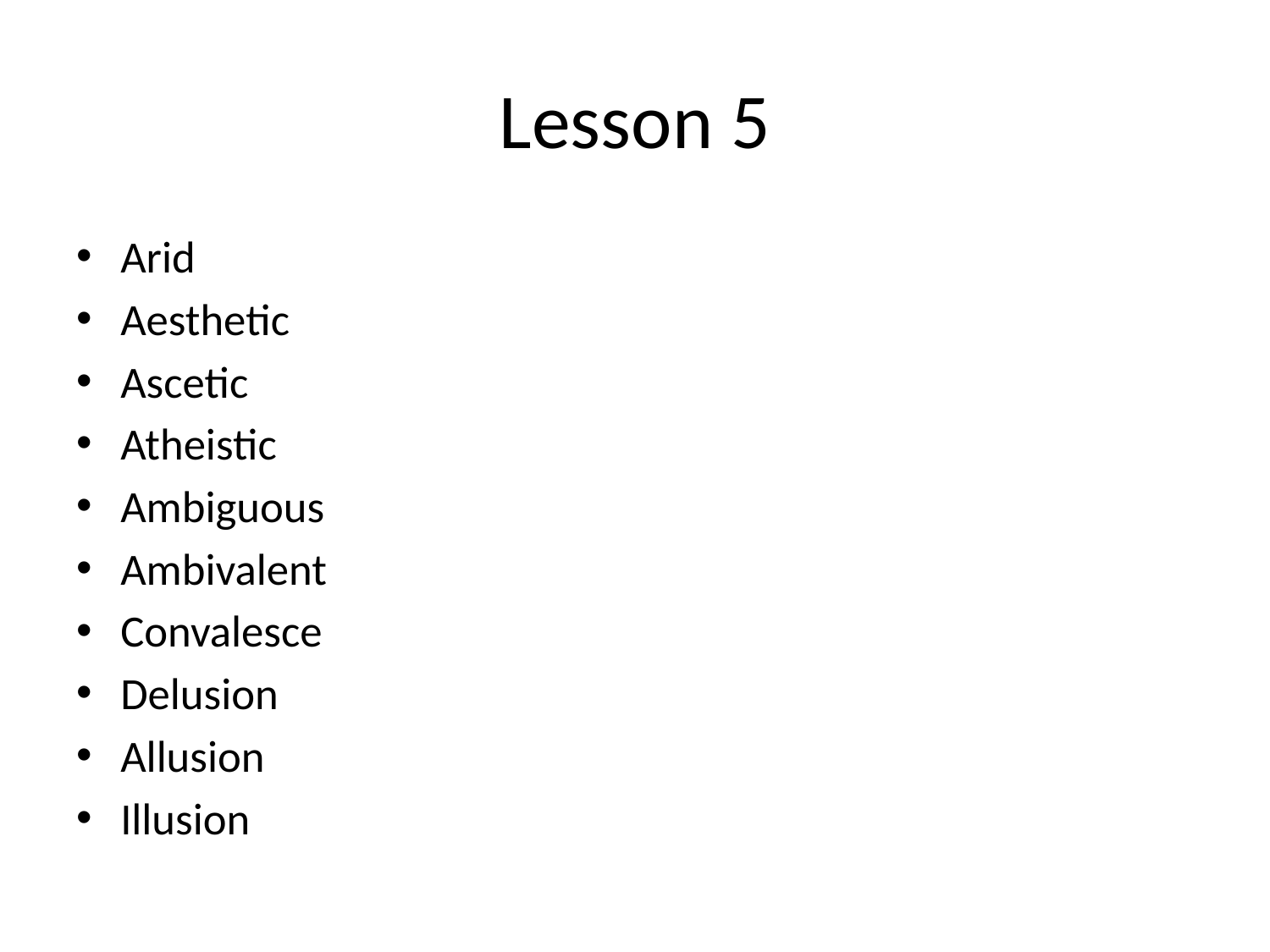

# Lesson 5
Arid
Aesthetic
Ascetic
Atheistic
Ambiguous
Ambivalent
Convalesce
Delusion
Allusion
Illusion